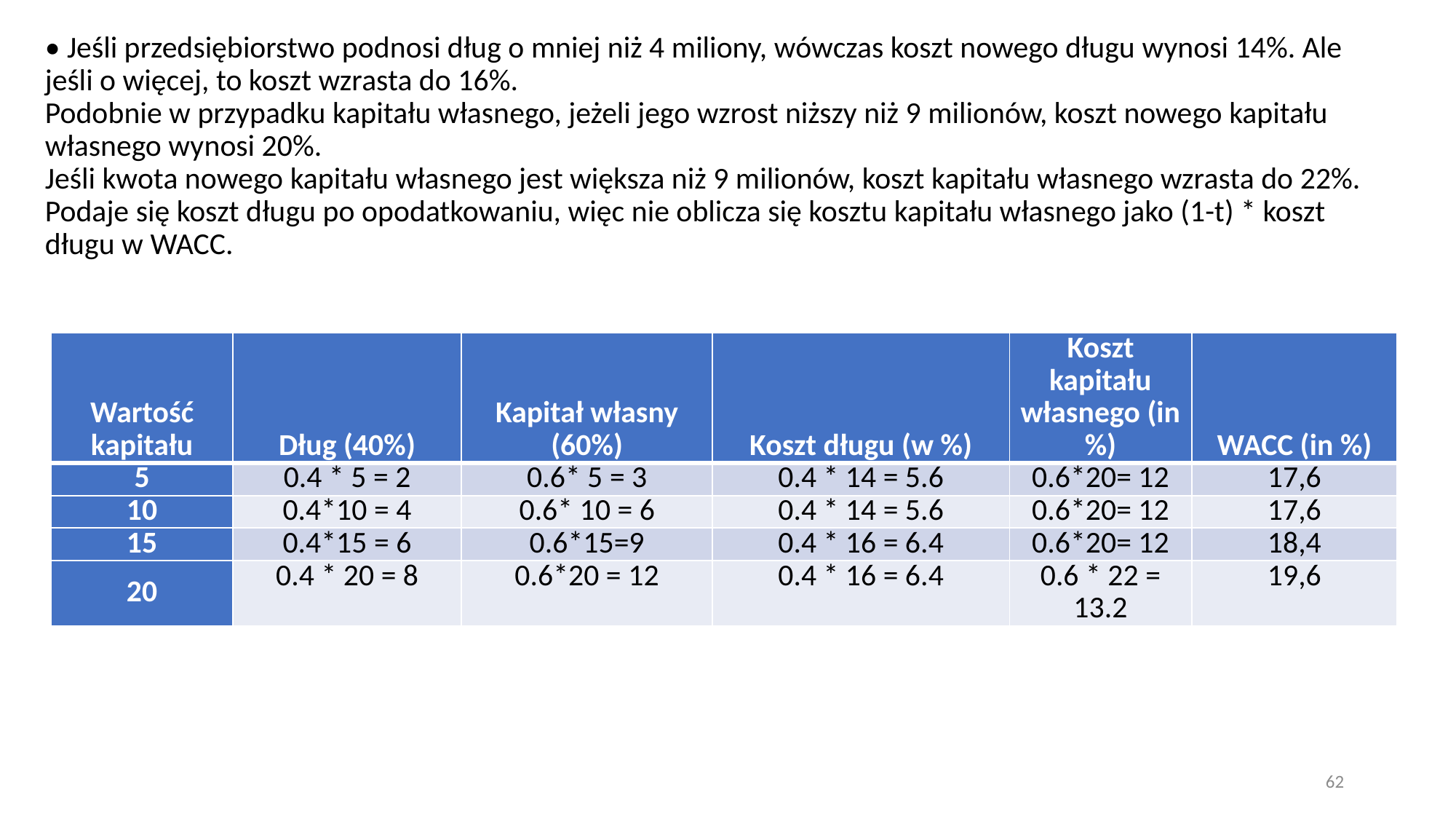

# • Jeśli przedsiębiorstwo podnosi dług o mniej niż 4 miliony, wówczas koszt nowego długu wynosi 14%. Ale jeśli o więcej, to koszt wzrasta do 16%. Podobnie w przypadku kapitału własnego, jeżeli jego wzrost niższy niż 9 milionów, koszt nowego kapitału własnego wynosi 20%. Jeśli kwota nowego kapitału własnego jest większa niż 9 milionów, koszt kapitału własnego wzrasta do 22%. Podaje się koszt długu po opodatkowaniu, więc nie oblicza się kosztu kapitału własnego jako (1-t) * koszt długu w WACC.
| Wartość kapitału | Dług (40%) | Kapitał własny (60%) | Koszt długu (w %) | Koszt kapitału własnego (in %) | WACC (in %) |
| --- | --- | --- | --- | --- | --- |
| 5 | 0.4 \* 5 = 2 | 0.6\* 5 = 3 | 0.4 \* 14 = 5.6 | 0.6\*20= 12 | 17,6 |
| 10 | 0.4\*10 = 4 | 0.6\* 10 = 6 | 0.4 \* 14 = 5.6 | 0.6\*20= 12 | 17,6 |
| 15 | 0.4\*15 = 6 | 0.6\*15=9 | 0.4 \* 16 = 6.4 | 0.6\*20= 12 | 18,4 |
| 20 | 0.4 \* 20 = 8 | 0.6\*20 = 12 | 0.4 \* 16 = 6.4 | 0.6 \* 22 = 13.2 | 19,6 |
62